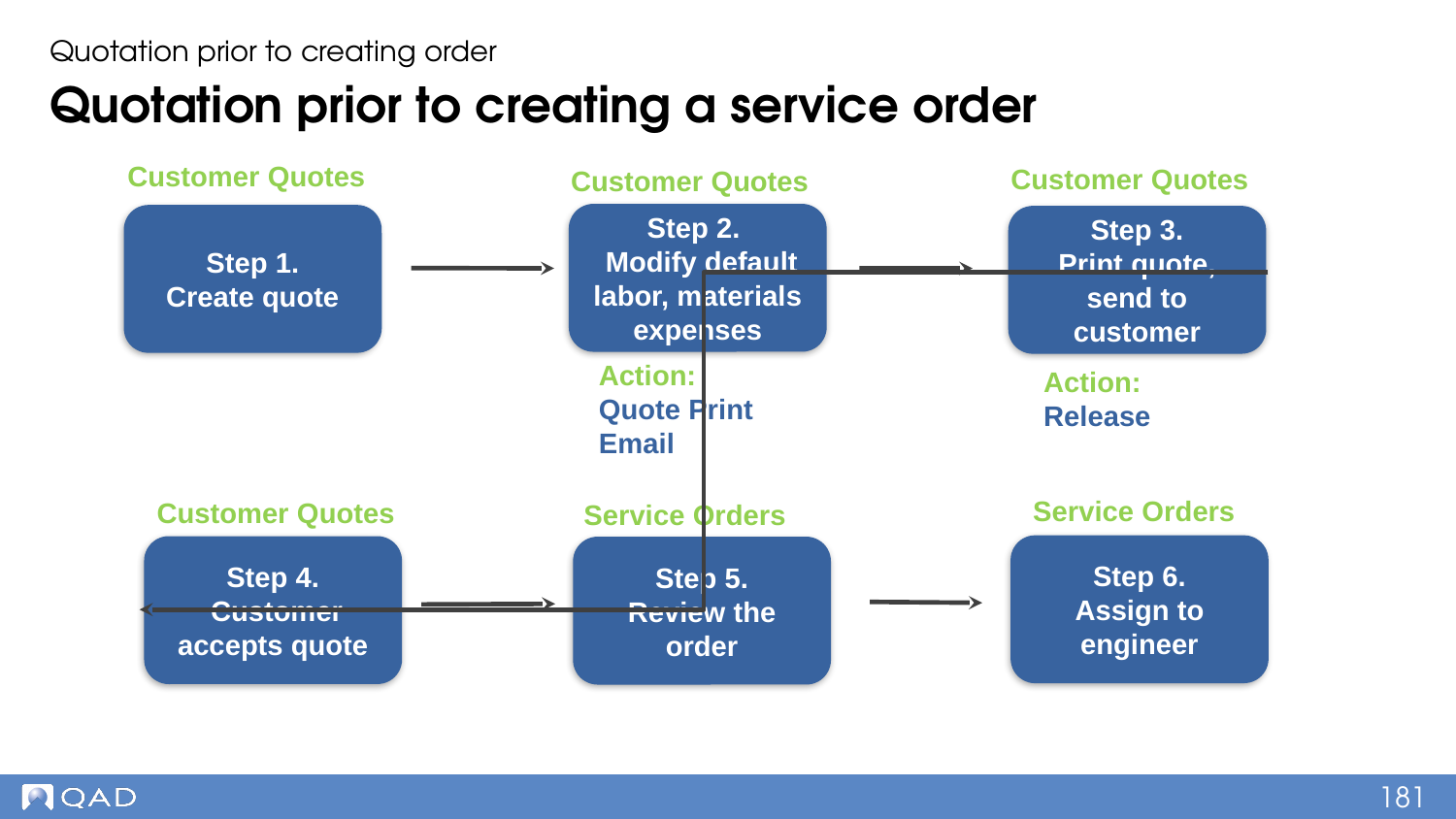

Quotation prior to creating order
# Quotation prior to creating a service order
Customer Quotes
Customer Quotes
Customer Quotes
Step 2.
 Modify default labor, materials expenses
Step 1.
Create quote
Step 3.
Print quote, send to customer
Action:
Quote Print
Email
Action:
Release
Customer Quotes
Service Orders
Step 6.
Assign to engineer
Step 4.
 Customer accepts quote
Step 5.
Review the order
Service Orders
181